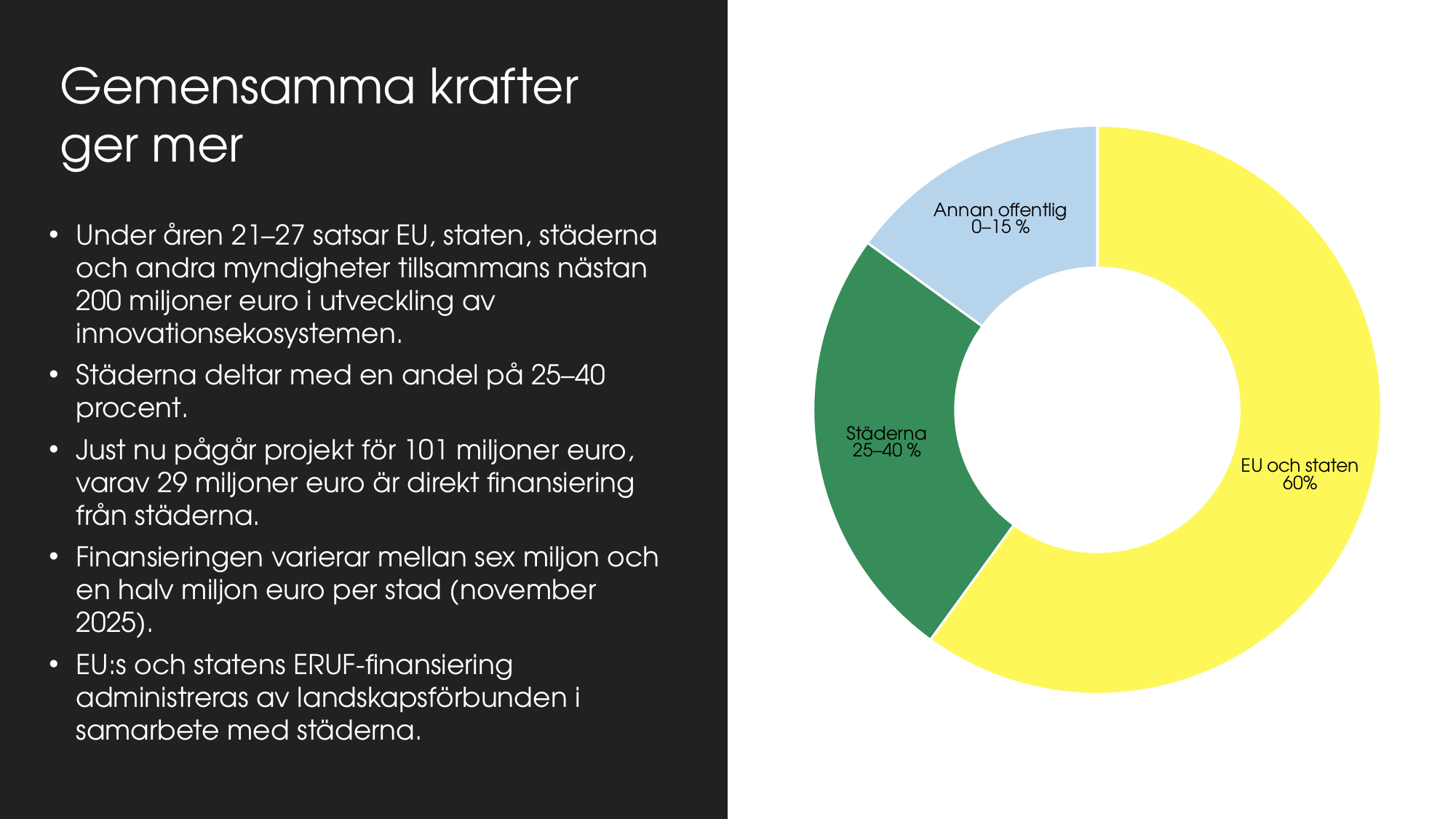

Gemensamma krafter ger mer

### Chart

| Category | Försäljning |
|---|---|
| EU och staten | 60.0 |
| Städerna | 25.0 |
| Annan offentlig | 15.0 |
Under åren 21–27 satsar EU, staten, städerna och andra myndigheter tillsammans nästan 200 miljoner euro i utveckling av innovationsekosystemen.
Städerna deltar med en andel på 25–40 procent.
Just nu pågår projekt för 101 miljoner euro, varav 29 miljoner euro är direkt finansiering från städerna.
Finansieringen varierar mellan sex miljon och en halv miljon euro per stad (november 2025).
EU:s och statens ERUF-finansiering administreras av landskapsförbunden i samarbete med städerna.